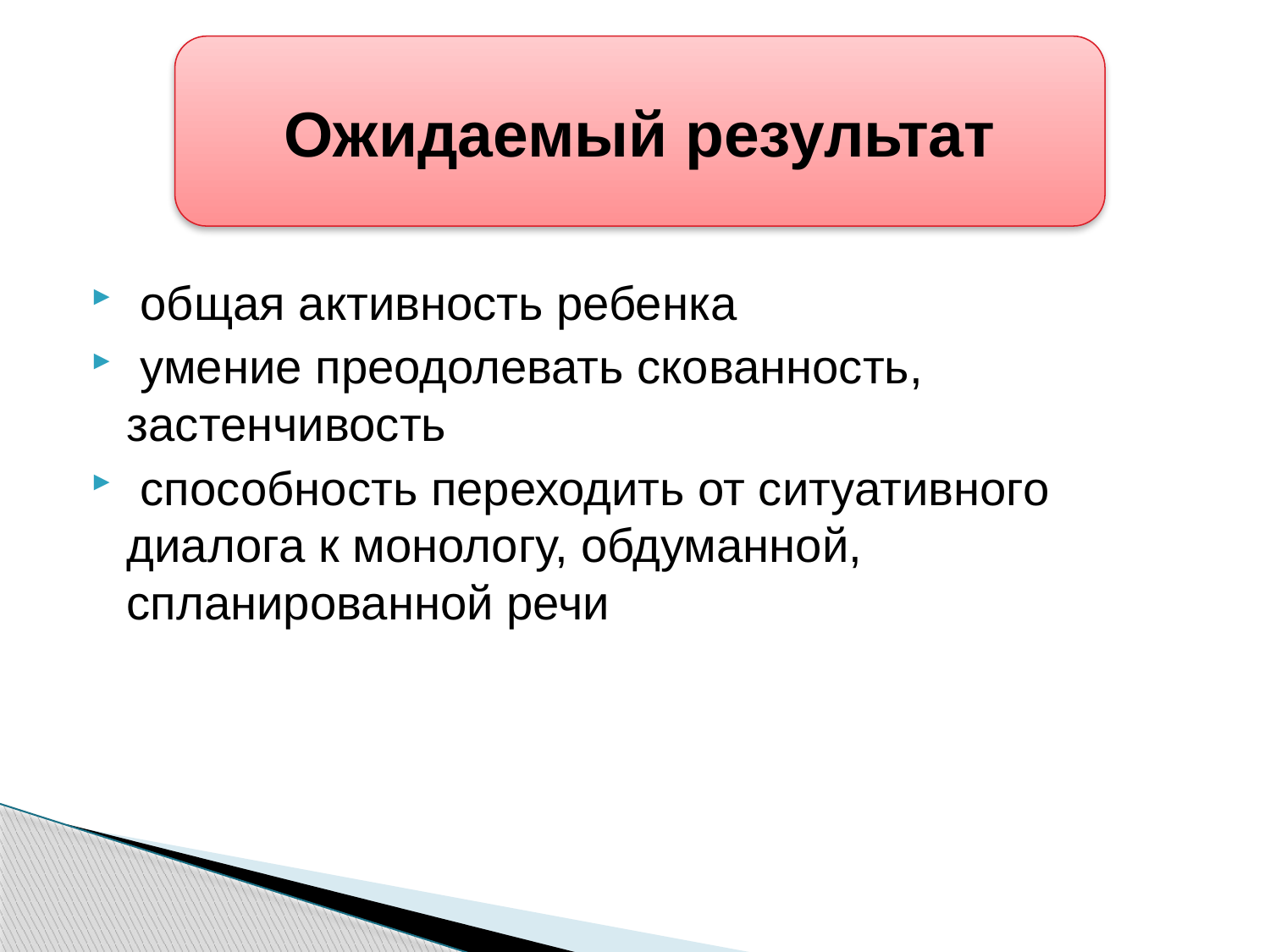

Ожидаемый результат
 общая активность ребенка
 умение преодолевать скованность, застенчивость
 способность переходить от ситуативного диалога к монологу, обдуманной, спланированной речи